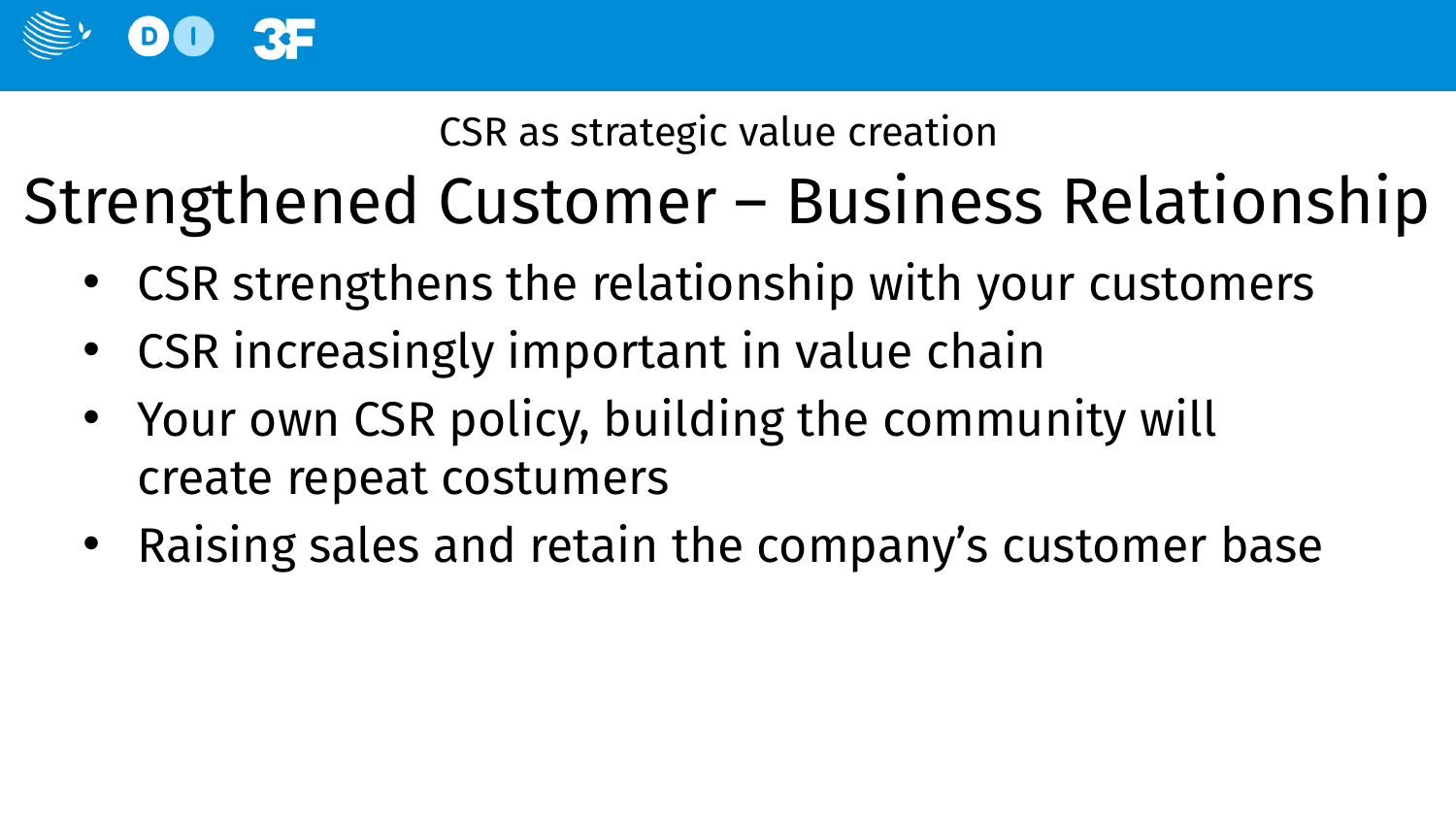

# CSR as strategic value creation Strengthened Customer – Business Relationship
CSR strengthens the relationship with your customers
CSR increasingly important in value chain
Your own CSR policy, building the community will create repeat costumers
Raising sales and retain the company’s customer base